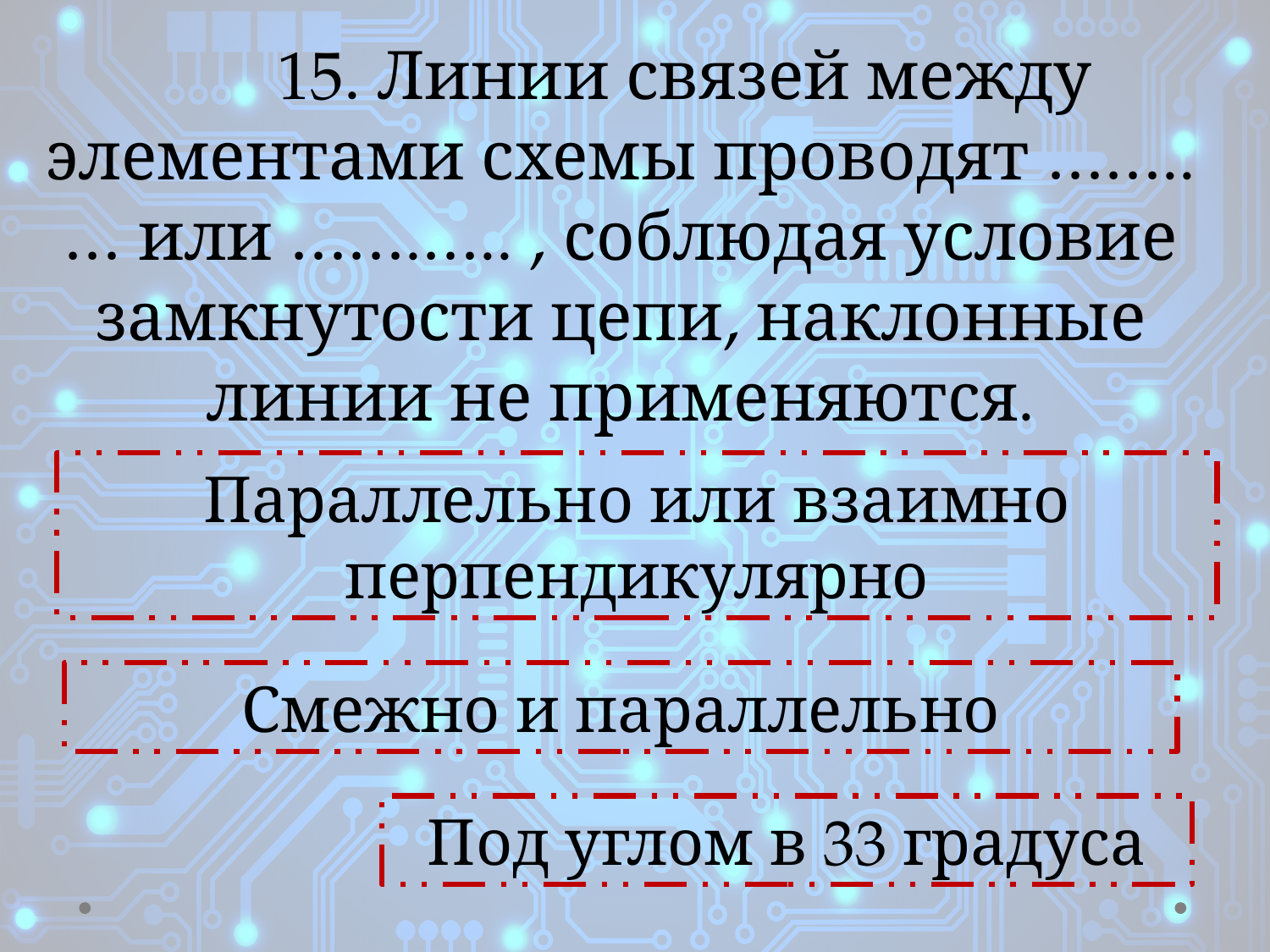

15. Линии связей между элементами схемы проводят ……..… или …….….. , соблюдая условие замкнутости цепи, наклонные линии не применяются.
Параллельно или взаимно перпендикулярно
Смежно и параллельно
Под углом в 33 градуса